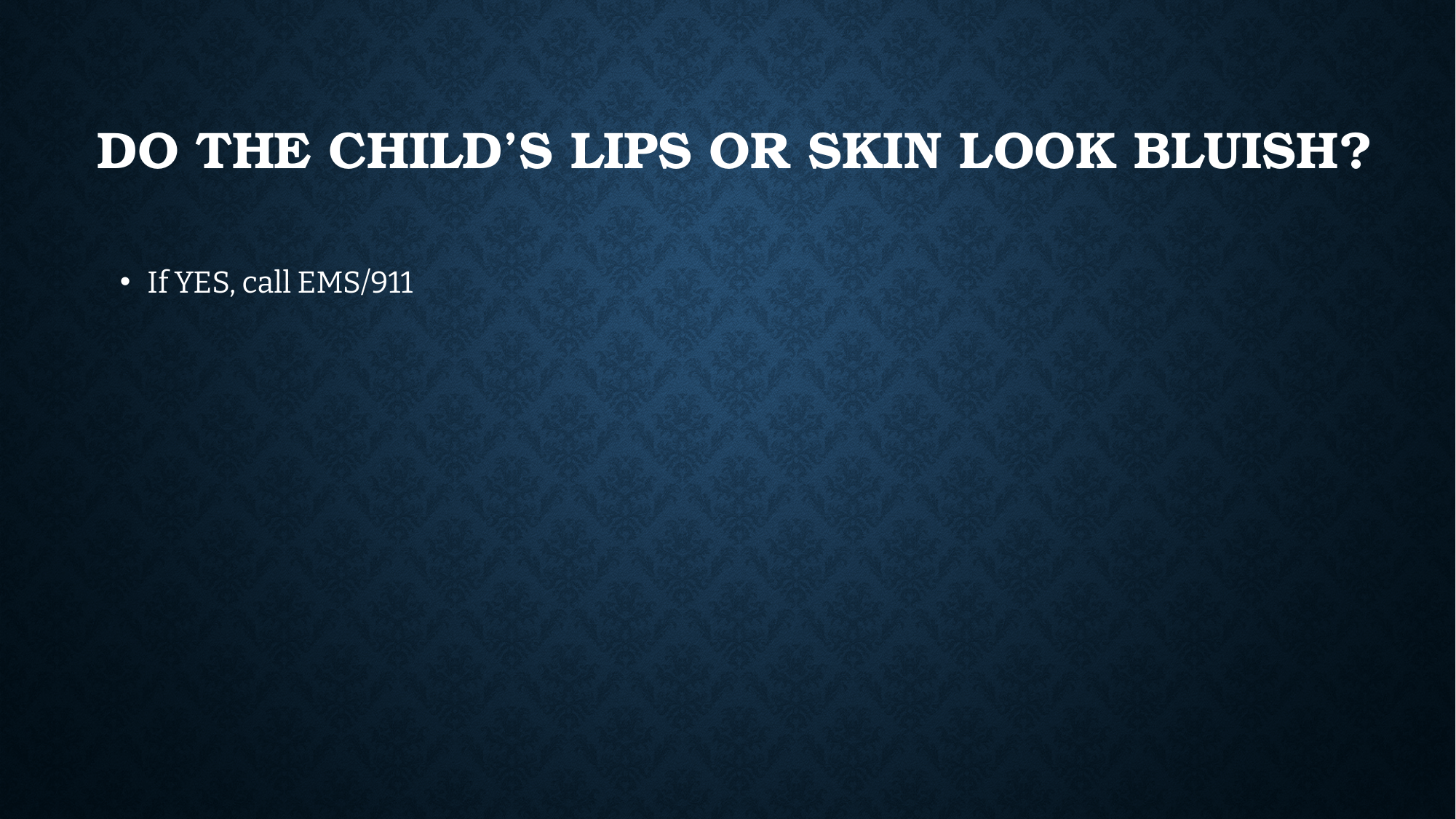

# Do the child’s lips or skin look bluish?
If YES, call EMS/911